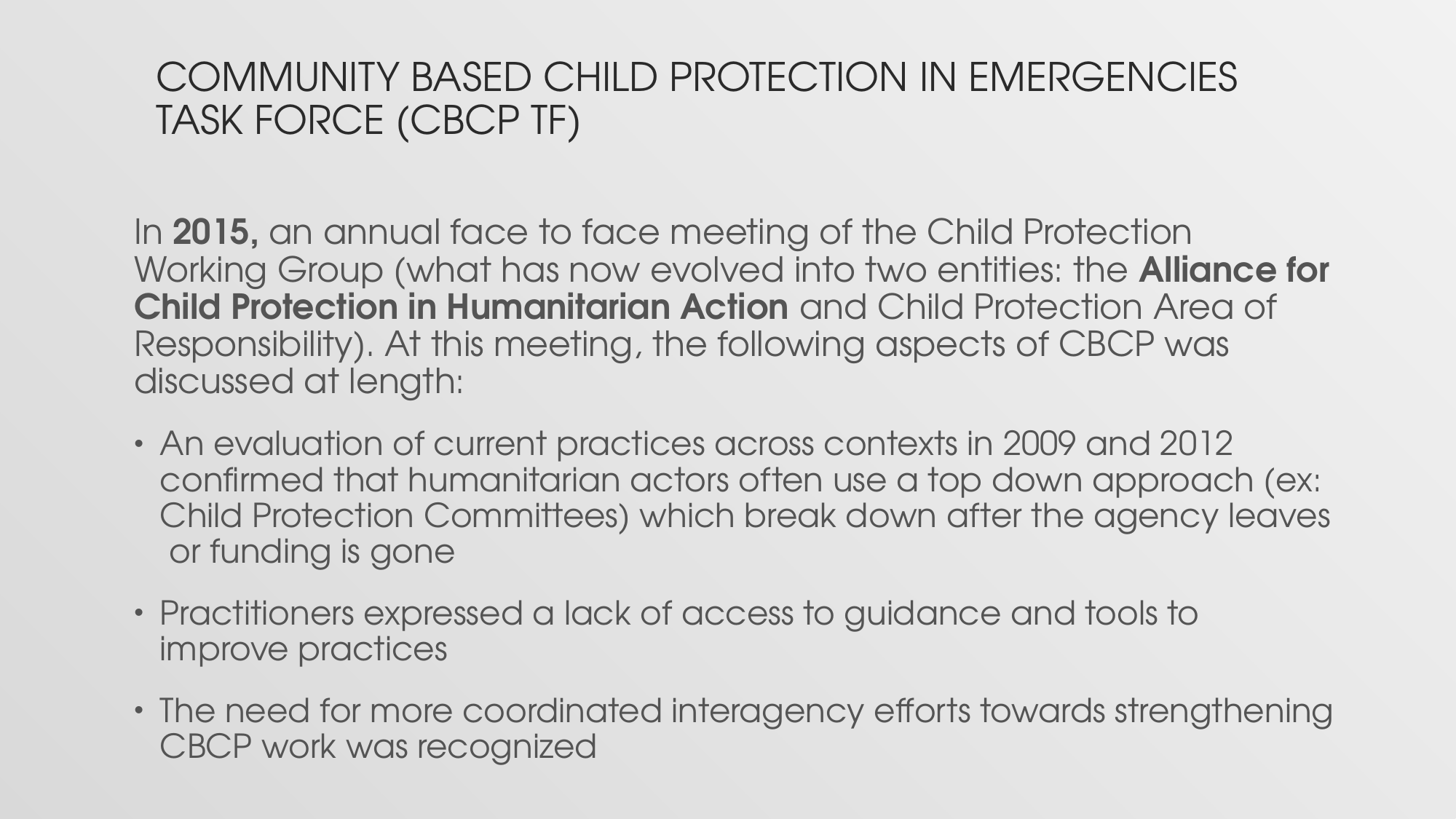

# Community Based Child Protection in Emergencies Task Force (CBCP TF)
In 2015, an annual face to face meeting of the Child Protection Working Group (what has now evolved into two entities: the Alliance for Child Protection in Humanitarian Action and Child Protection Area of Responsibility). At this meeting, the following aspects of CBCP was discussed at length:
An evaluation of current practices across contexts in 2009 and 2012 confirmed that humanitarian actors often use a top down approach (ex: Child Protection Committees) which break down after the agency leaves  or funding is gone
Practitioners expressed a lack of access to guidance and tools to improve practices
The need for more coordinated interagency efforts towards strengthening CBCP work was recognized